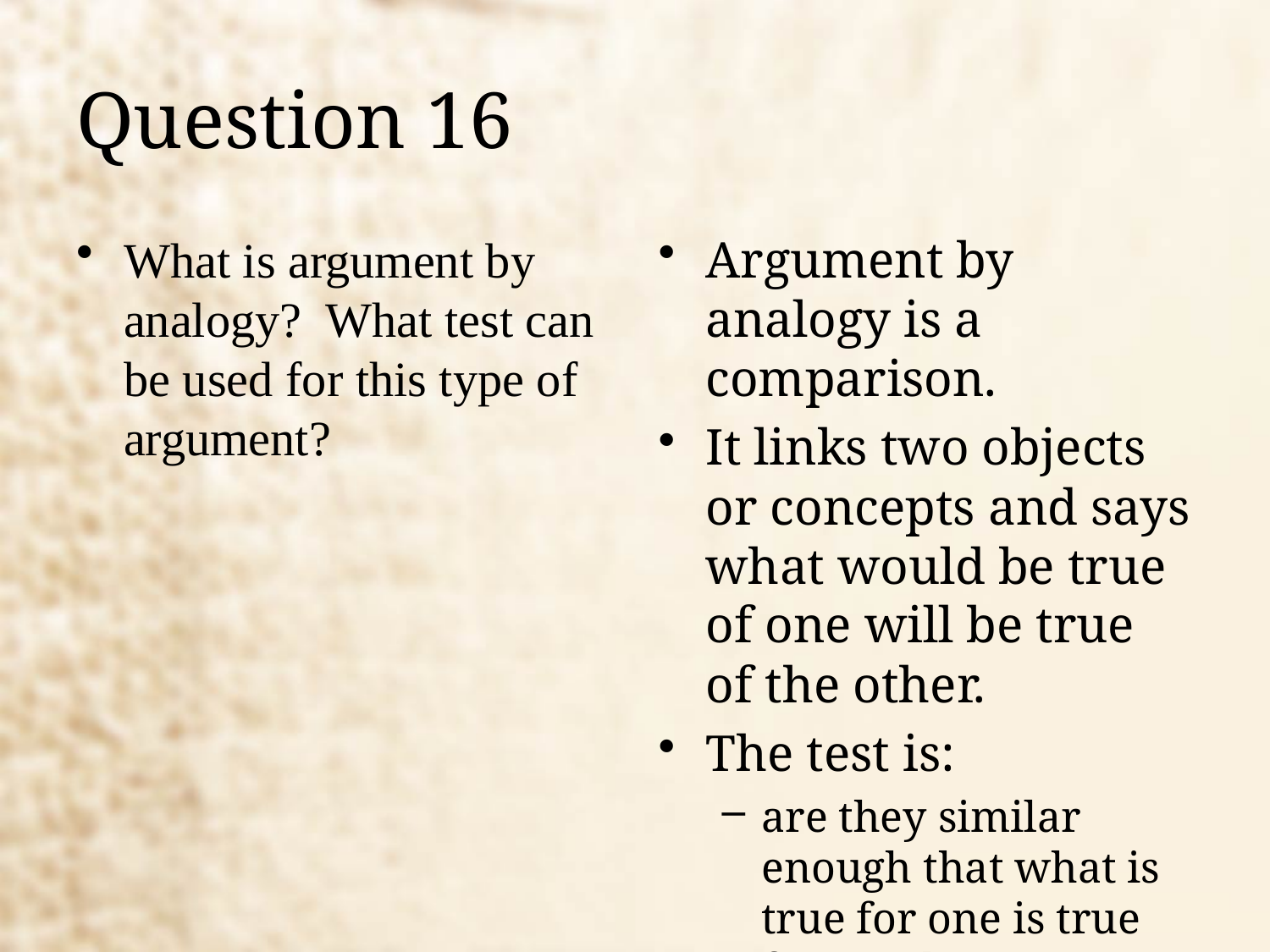

# Question 16
What is argument by analogy?  What test can be used for this type of argument?

Argument by analogy is a comparison.
It links two objects or concepts and says what would be true of one will be true of the other.
The test is:
are they similar enough that what is true for one is true for another?